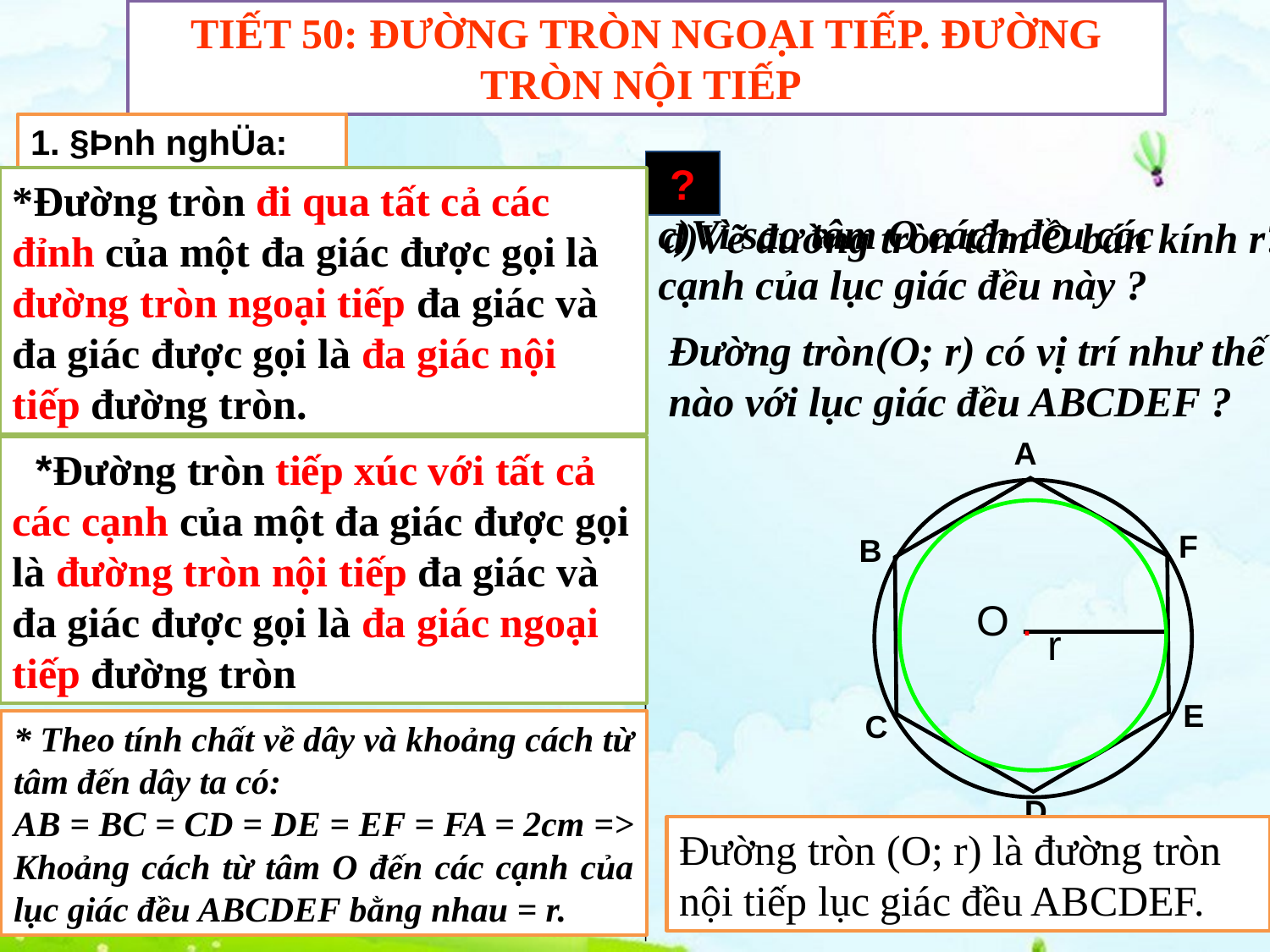

TIẾT 50: ĐƯỜNG TRÒN NGOẠI TIẾP. ĐƯỜNG TRÒN NỘI TIẾP
1. §Þnh nghÜa:
?
*Đường tròn đi qua tất cả các đỉnh của một đa giác được gọi là đường tròn ngoại tiếp đa giác và đa giác được gọi là đa giác nội tiếp đường tròn.

c)Vì sao tâm O cách đều các cạnh của lục giác đều này ?
d)Vẽ đường tròn tâm O bán kính r?
Đường tròn(O; r) có vị trí như thế nào với lục giác đều ABCDEF ?
A

F
B
E
C
D
  *Đường tròn tiếp xúc với tất cả các cạnh của một đa giác được gọi là đường tròn nội tiếp đa giác và đa giác được gọi là đa giác ngoại tiếp đường tròn

O .
r

* Theo tính chất về dây và khoảng cách từ tâm đến dây ta có:
AB = BC = CD = DE = EF = FA = 2cm => Khoảng cách từ tâm O đến các cạnh của lục giác đều ABCDEF bằng nhau = r.
Đường tròn (O; r) là đường tròn nội tiếp lục giác đều ABCDEF.